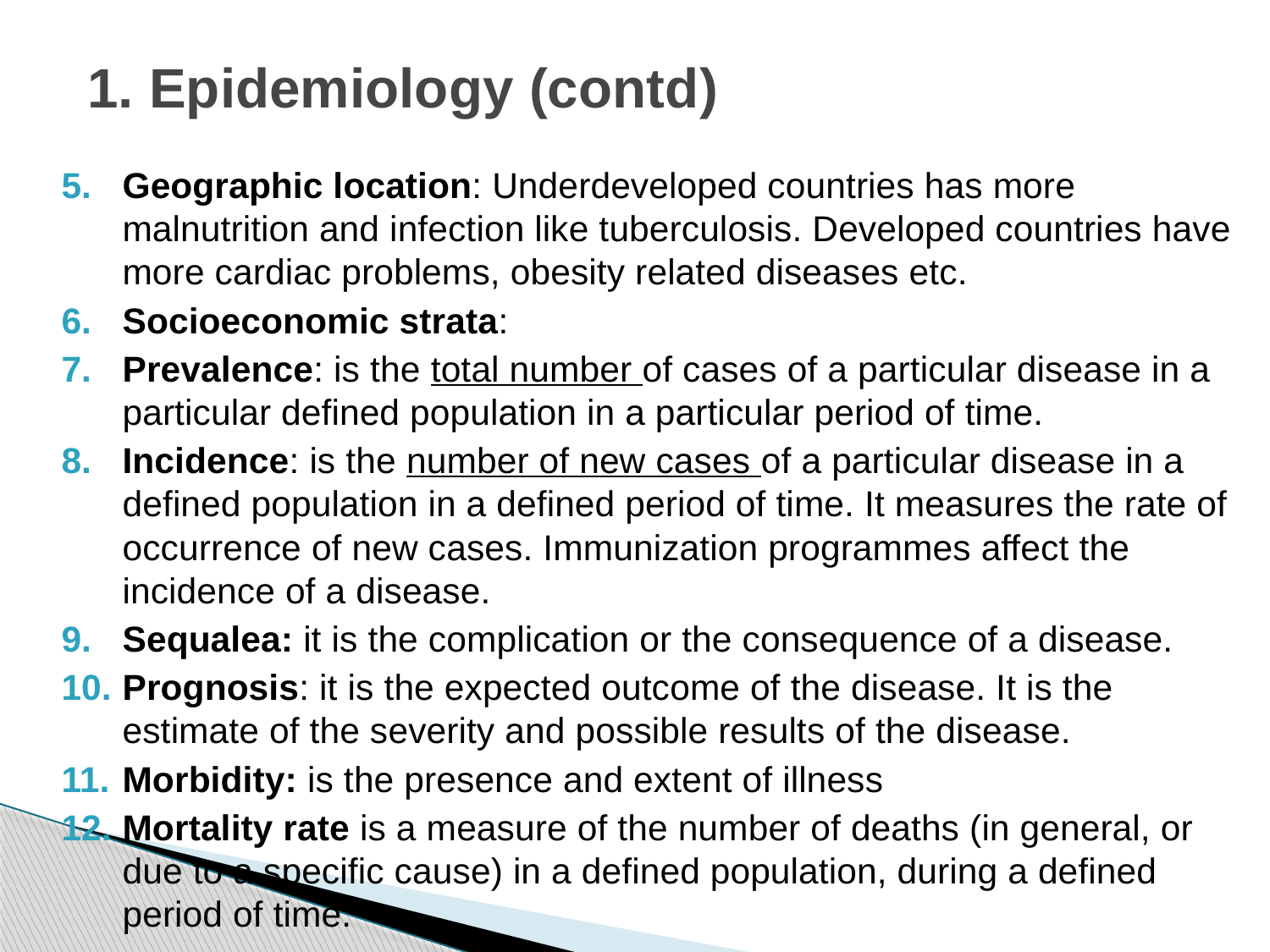

# 1. Epidemiology (contd)
Geographic location: Underdeveloped countries has more malnutrition and infection like tuberculosis. Developed countries have more cardiac problems, obesity related diseases etc.
Socioeconomic strata:
Prevalence: is the total number of cases of a particular disease in a particular defined population in a particular period of time.
Incidence: is the number of new cases of a particular disease in a defined population in a defined period of time. It measures the rate of occurrence of new cases. Immunization programmes affect the incidence of a disease.
Sequalea: it is the complication or the consequence of a disease.
Prognosis: it is the expected outcome of the disease. It is the estimate of the severity and possible results of the disease.
Morbidity: is the presence and extent of illness
Mortality rate is a measure of the number of deaths (in general, or due to a specific cause) in a defined population, during a defined period of time.